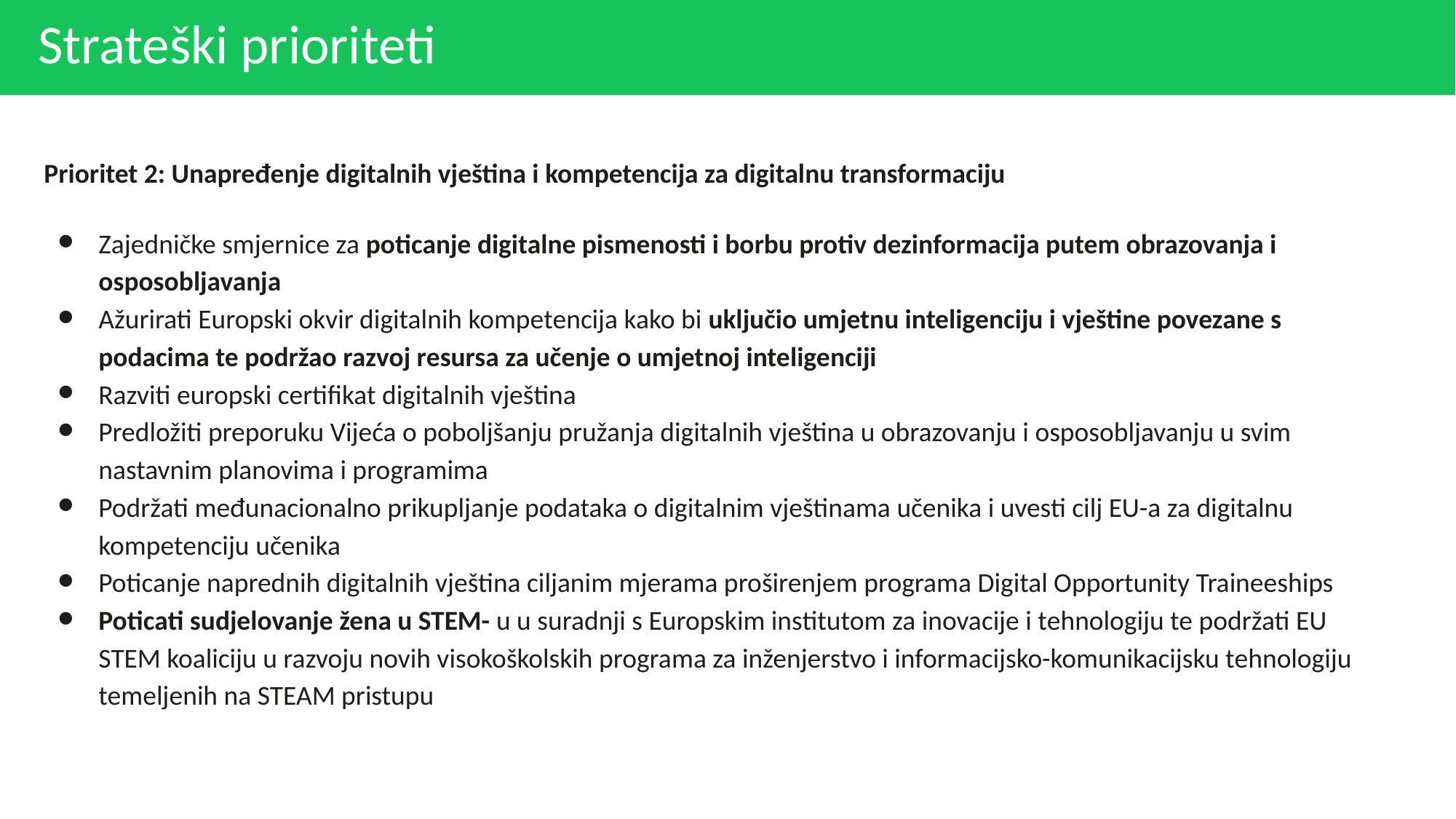

Strateški prioriteti

Prioritet 2: Unapređenje digitalnih vještina i kompetencija za digitalnu transformaciju
Zajedničke smjernice za poticanje digitalne pismenosti i borbu protiv dezinformacija putem obrazovanja i osposobljavanja
Ažurirati Europski okvir digitalnih kompetencija kako bi uključio umjetnu inteligenciju i vještine povezane s podacima te podržao razvoj resursa za učenje o umjetnoj inteligenciji
Razviti europski certifikat digitalnih vještina
Predložiti preporuku Vijeća o poboljšanju pružanja digitalnih vještina u obrazovanju i osposobljavanju u svim nastavnim planovima i programima
Podržati međunacionalno prikupljanje podataka o digitalnim vještinama učenika i uvesti cilj EU-a za digitalnu kompetenciju učenika
Poticanje naprednih digitalnih vještina ciljanim mjerama proširenjem programa Digital Opportunity Traineeships
Poticati sudjelovanje žena u STEM- u u suradnji s Europskim institutom za inovacije i tehnologiju te podržati EU STEM koaliciju u razvoju novih visokoškolskih programa za inženjerstvo i informacijsko-komunikacijsku tehnologiju temeljenih na STEAM pristupu